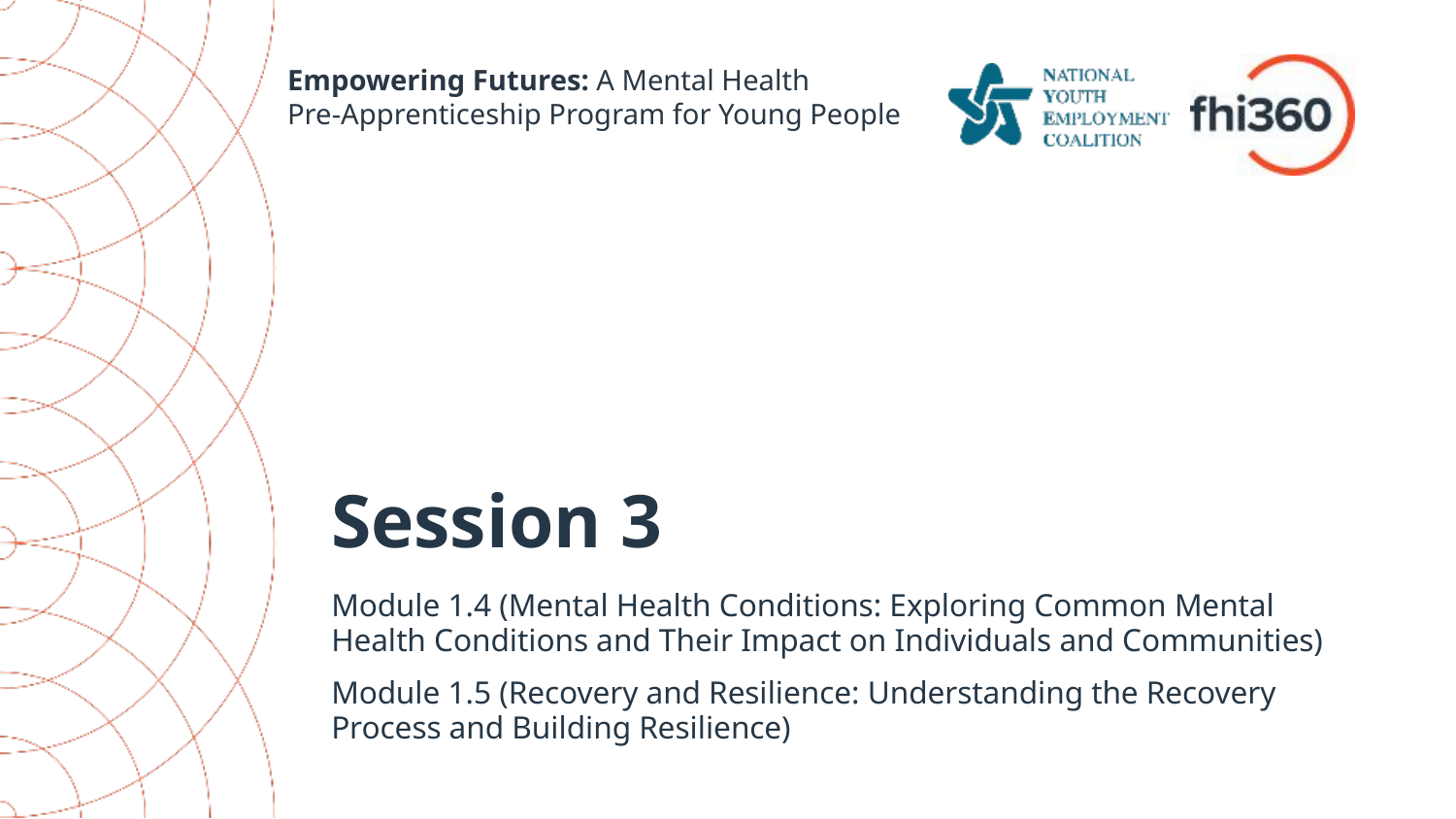

Empowering Futures: A Mental Health
Pre-Apprenticeship Program for Young People
# Session 3
Module 1.4 (Mental Health Conditions: Exploring Common Mental Health Conditions and Their Impact on Individuals and Communities)
Module 1.5 (Recovery and Resilience: Understanding the Recovery Process and Building Resilience)